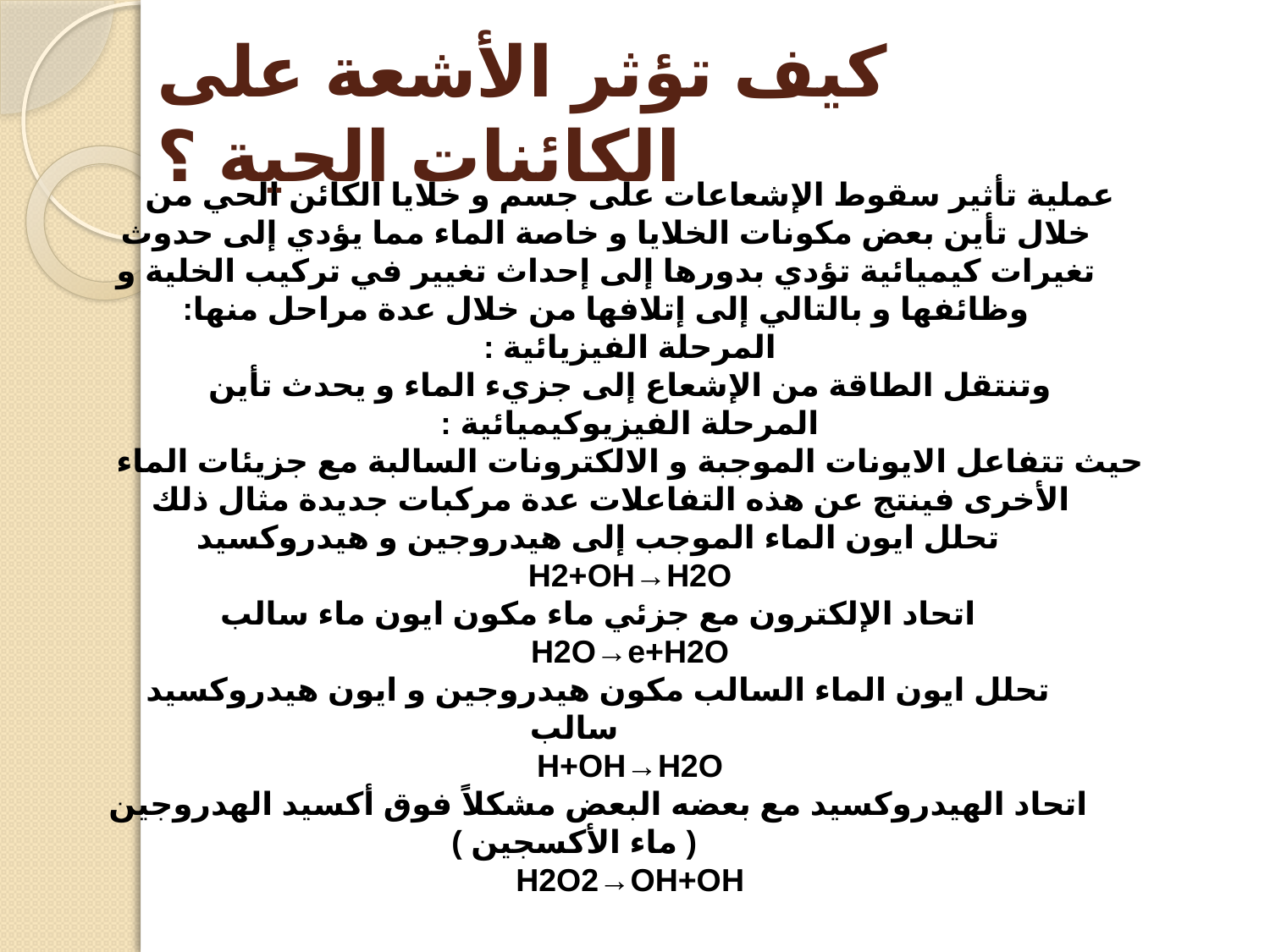

# كيف تؤثر الأشعة على الكائنات الحية ؟
عملية تأثير سقوط الإشعاعات على جسم و خلايا الكائن الحي من خلال تأين بعض مكونات الخلايا و خاصة الماء مما يؤدي إلى حدوث تغيرات كيميائية تؤدي بدورها إلى إحداث تغيير في تركيب الخلية و وظائفها و بالتالي إلى إتلافها من خلال عدة مراحل منها:
المرحلة الفيزيائية :
وتنتقل الطاقة من الإشعاع إلى جزيء الماء و يحدث تأين
المرحلة الفيزيوكيميائية :
حيث تتفاعل الايونات الموجبة و الالكترونات السالبة مع جزيئات الماء الأخرى فينتج عن هذه التفاعلات عدة مركبات جديدة مثال ذلك
تحلل ايون الماء الموجب إلى هيدروجين و هيدروكسيد
H2+OH→H2O
اتحاد الإلكترون مع جزئي ماء مكون ايون ماء سالب
H2O→e+H2O
تحلل ايون الماء السالب مكون هيدروجين و ايون هيدروكسيد سالب
H+OH→H2O
اتحاد الهيدروكسيد مع بعضه البعض مشكلاً فوق أكسيد الهدروجين ( ماء الأكسجين )
H2O2→OH+OH